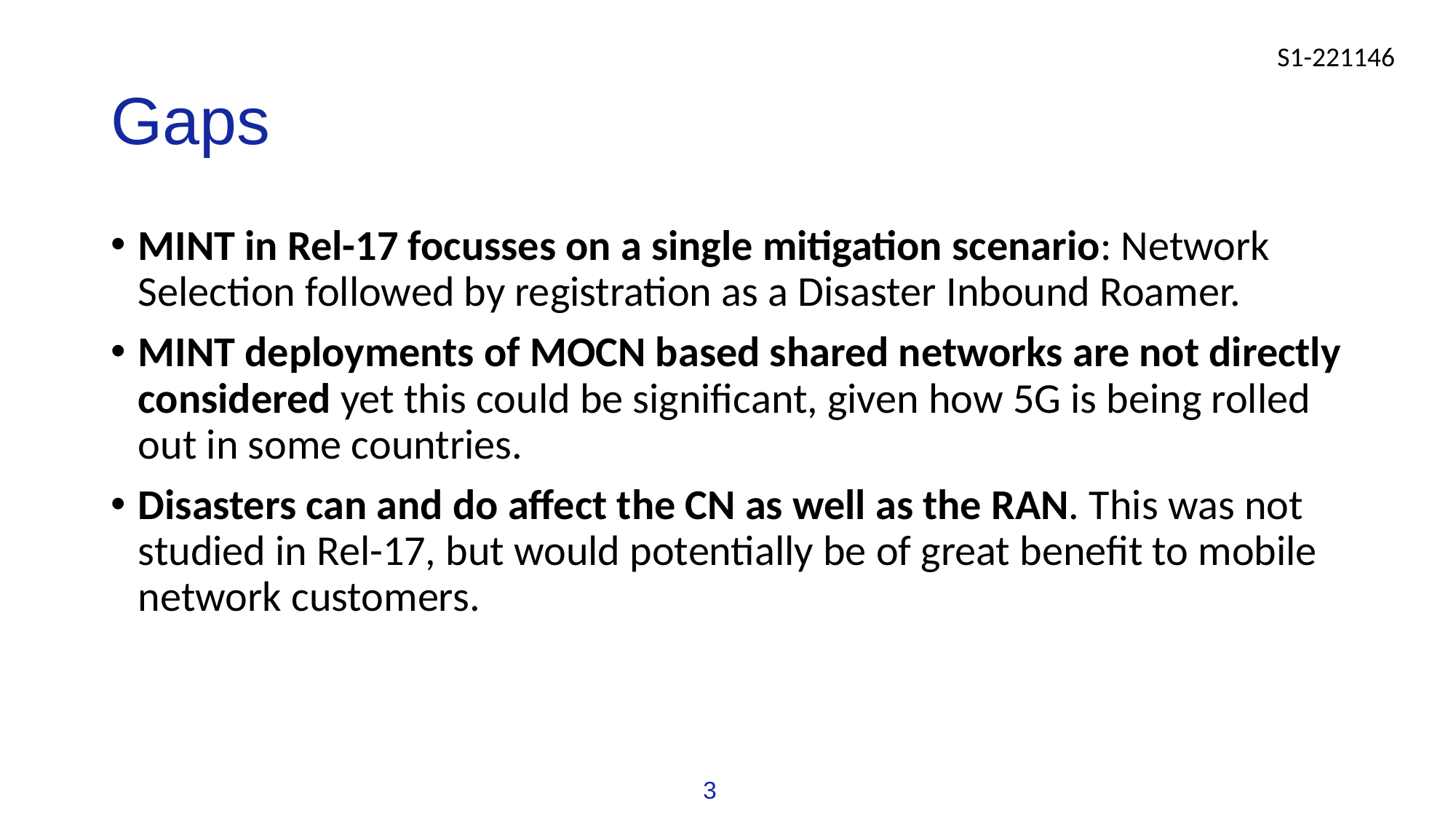

# Gaps
MINT in Rel-17 focusses on a single mitigation scenario: Network Selection followed by registration as a Disaster Inbound Roamer.
MINT deployments of MOCN based shared networks are not directly considered yet this could be significant, given how 5G is being rolled out in some countries.
Disasters can and do affect the CN as well as the RAN. This was not studied in Rel-17, but would potentially be of great benefit to mobile network customers.

3